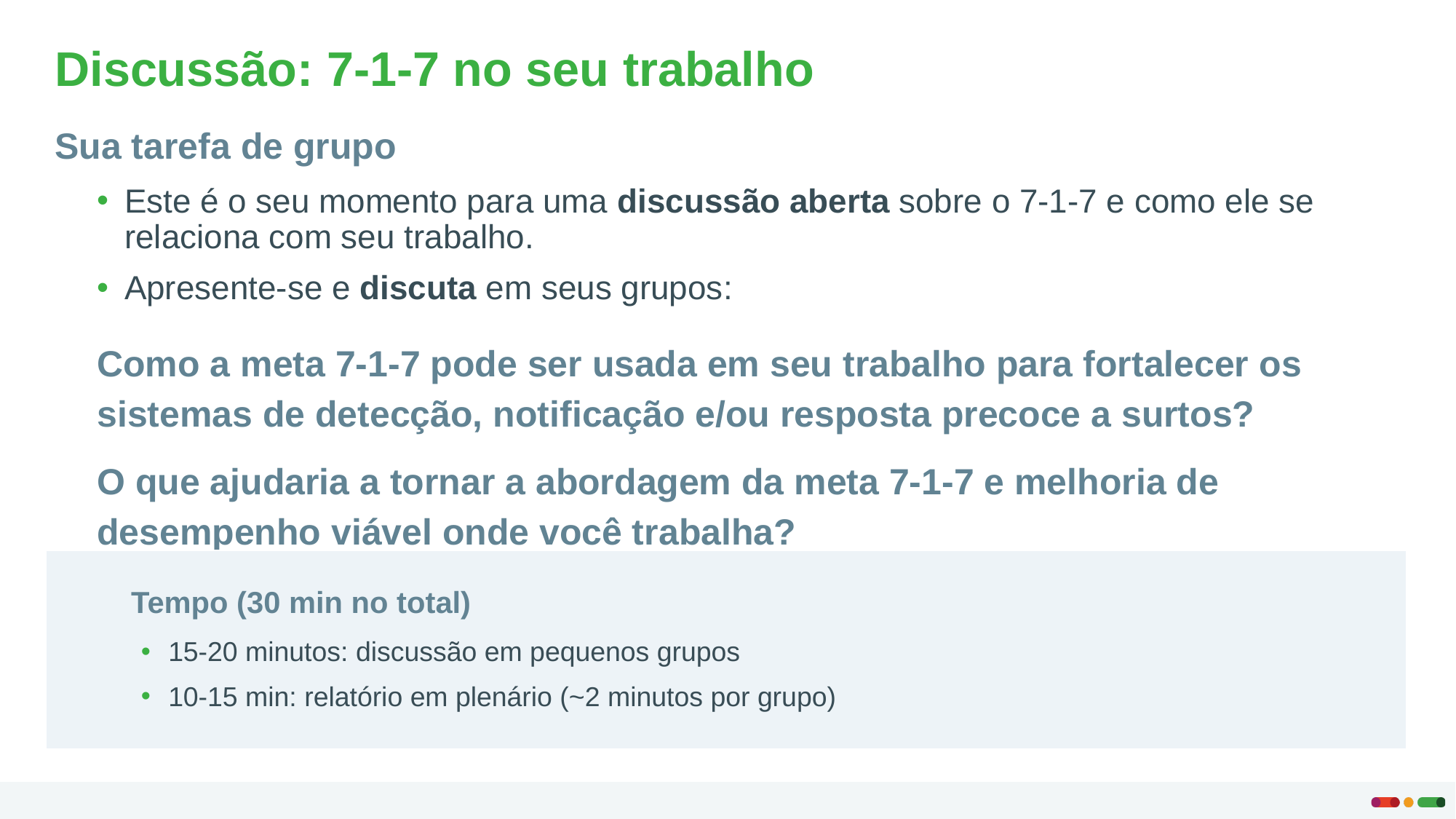

# Discussão: 7-1-7 no seu trabalho
Sua tarefa de grupo
Este é o seu momento para uma discussão aberta sobre o 7-1-7 e como ele se relaciona com seu trabalho.
Apresente-se e discuta em seus grupos:

Como a meta 7-1-7 pode ser usada em seu trabalho para fortalecer os sistemas de detecção, notificação e/ou resposta precoce a surtos?

O que ajudaria a tornar a abordagem da meta 7-1-7 e melhoria de desempenho viável onde você trabalha?

Tempo (30 min no total)
15-20 minutos: discussão em pequenos grupos
10-15 min: relatório em plenário (~2 minutos por grupo)